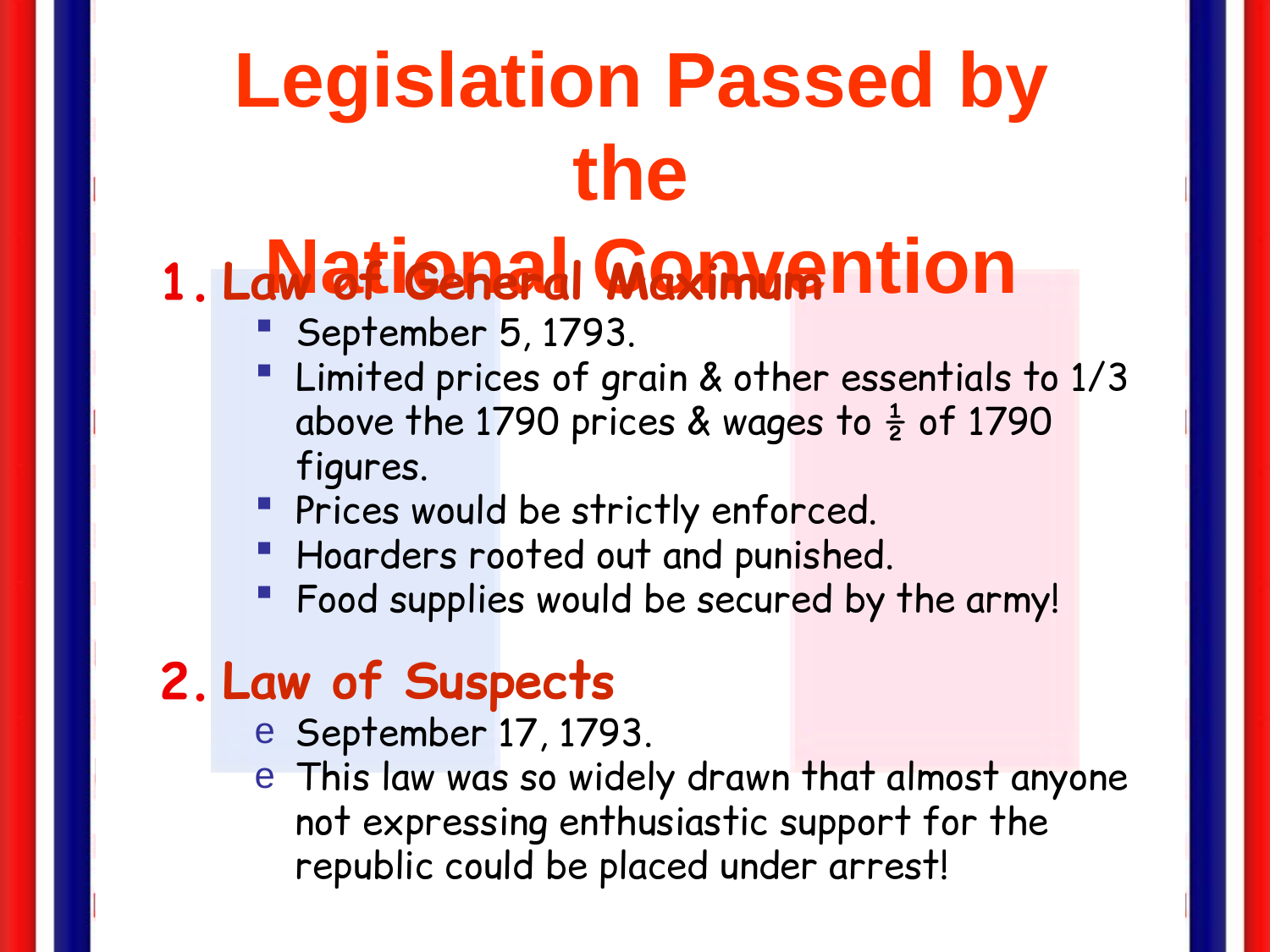

Legislation Passed by the
National Convention
Law of General Maximum
September 5, 1793.
Limited prices of grain & other essentials to 1/3
above the 1790 prices & wages to ½ of 1790
figures.
Prices would be strictly enforced.
Hoarders rooted out and punished.
Food supplies would be secured by the army!
Law of Suspects
September 17, 1793.
This law was so widely drawn that almost anyone
not expressing enthusiastic support for the
republic could be placed under arrest!